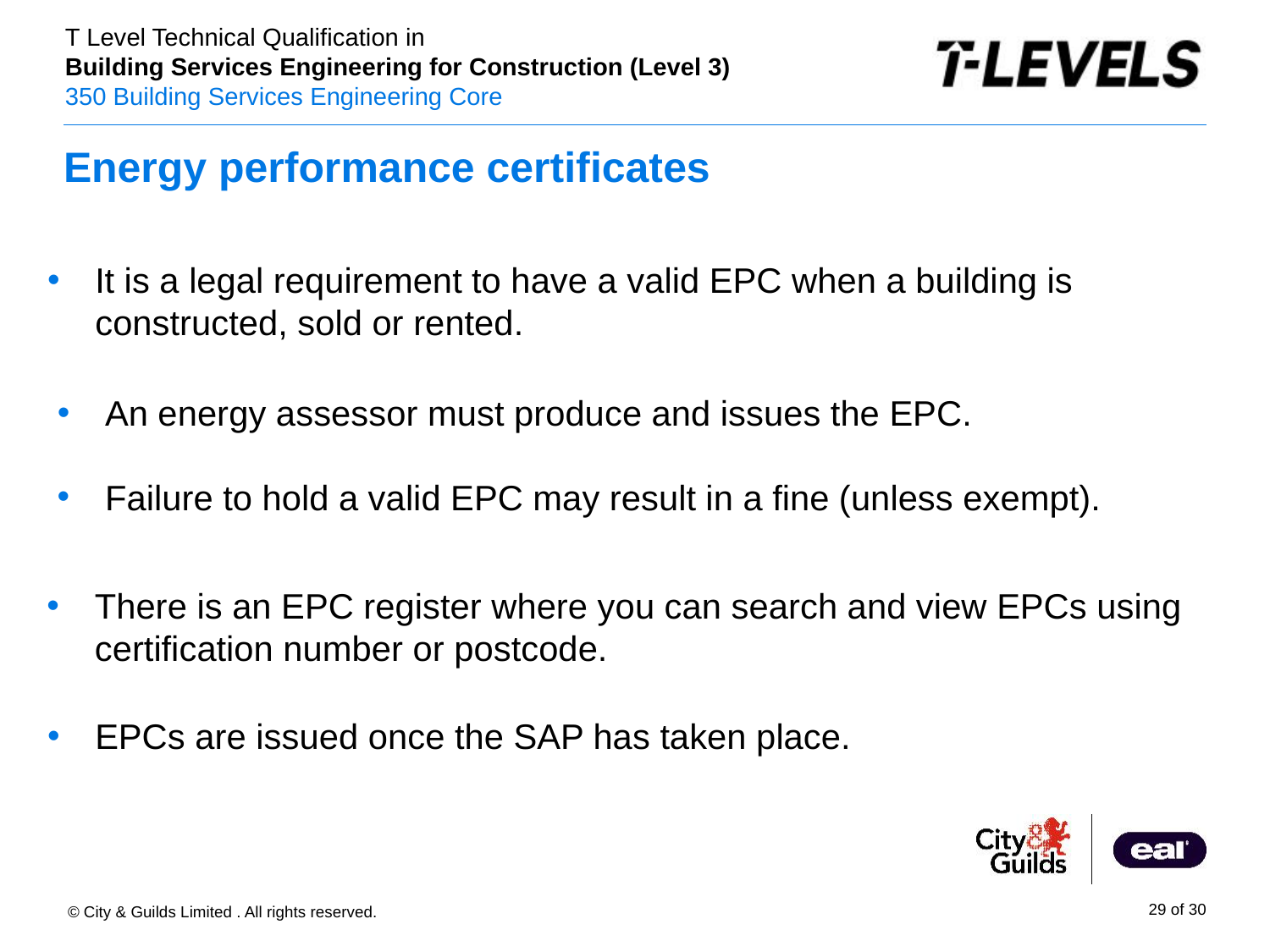

# Energy performance certificates
It is a legal requirement to have a valid EPC when a building is constructed, sold or rented.
An energy assessor must produce and issues the EPC.
Failure to hold a valid EPC may result in a fine (unless exempt).
There is an EPC register where you can search and view EPCs using certification number or postcode.
EPCs are issued once the SAP has taken place.